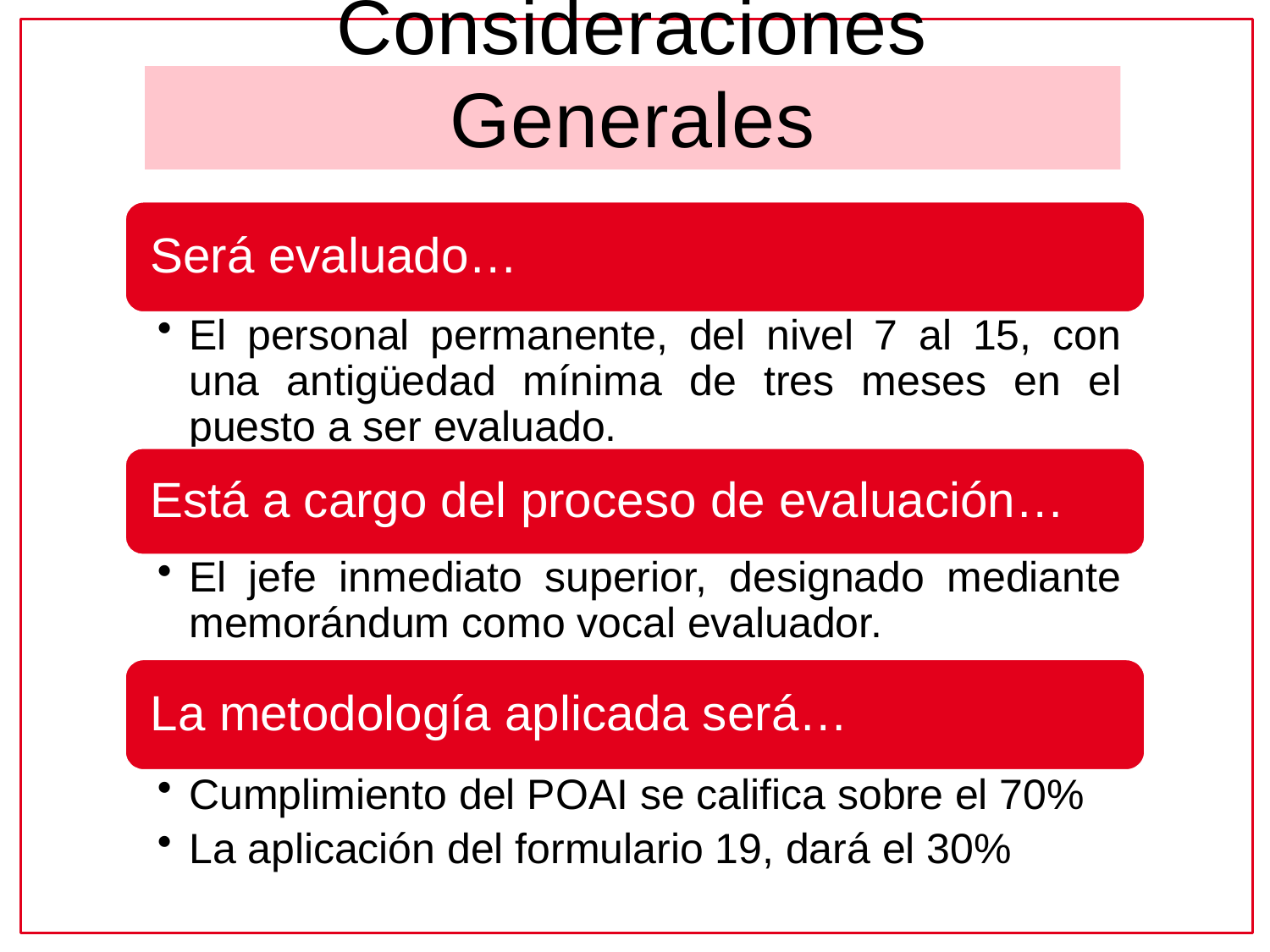

# Consideraciones Generales
Será evaluado…
El personal permanente, del nivel 7 al 15, con una antigüedad mínima de tres meses en el puesto a ser evaluado.
Está a cargo del proceso de evaluación…
El jefe inmediato superior, designado mediante memorándum como vocal evaluador.
La metodología aplicada será…
Cumplimiento del POAI se califica sobre el 70%
La aplicación del formulario 19, dará el 30%